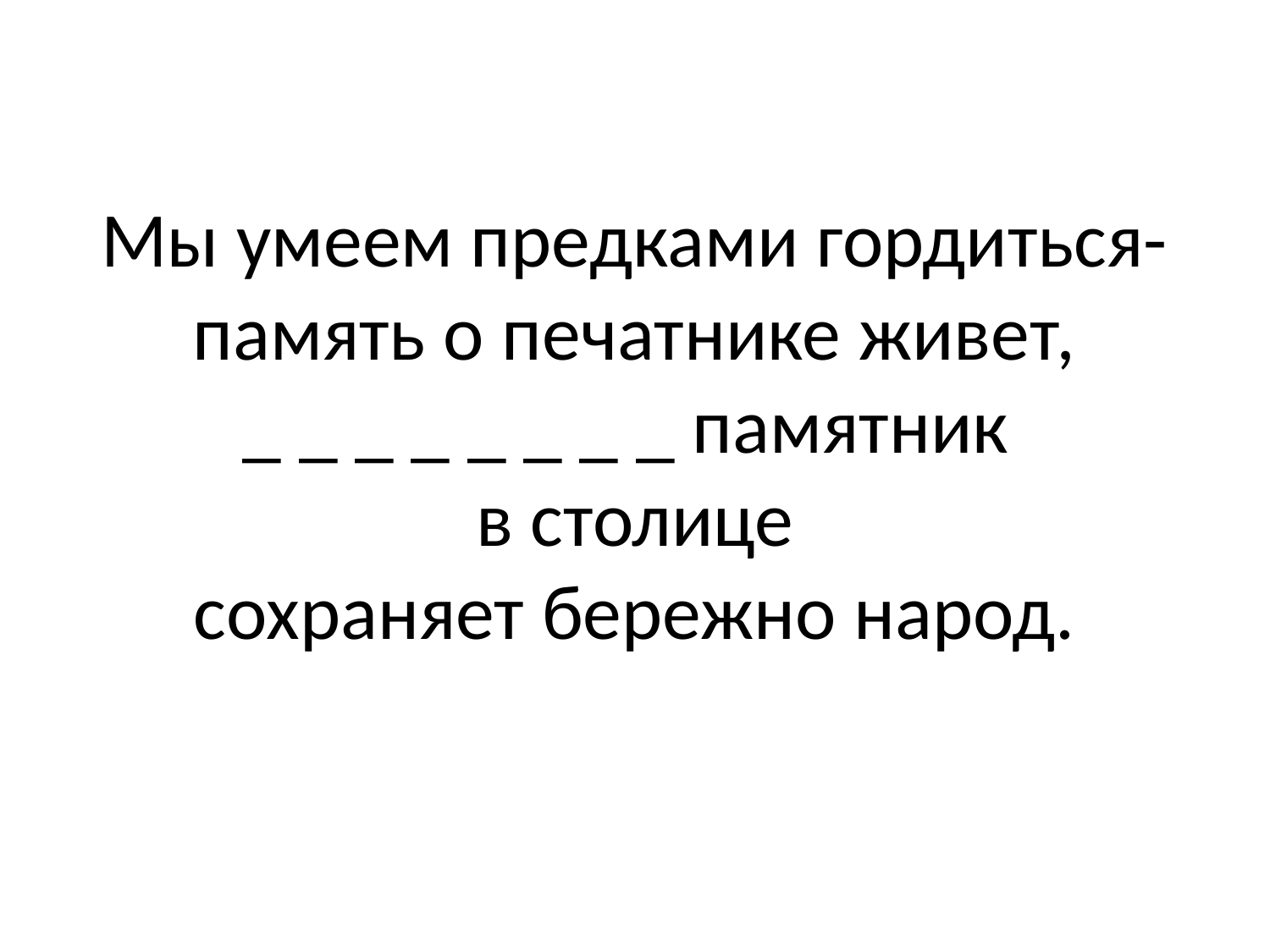

# Мы умеем предками гордиться- память о печатнике живет, _ _ _ _ _ _ _ _ памятник в столице сохраняет бережно народ.